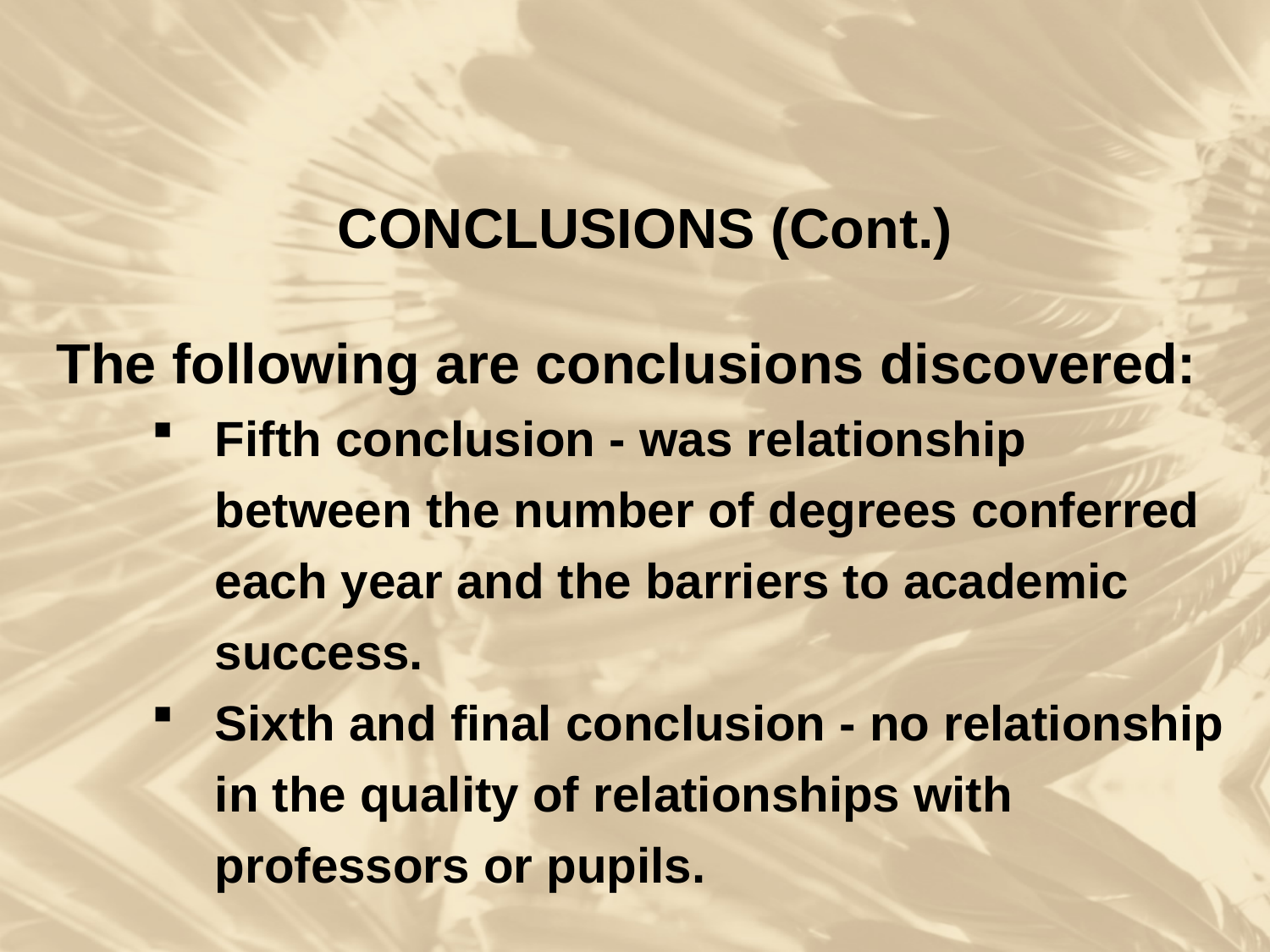

CONCLUSIONS (Cont.)

The following are conclusions discovered:
Fifth conclusion - was relationship between the number of degrees conferred each year and the barriers to academic success.
Sixth and final conclusion - no relationship in the quality of relationships with professors or pupils.